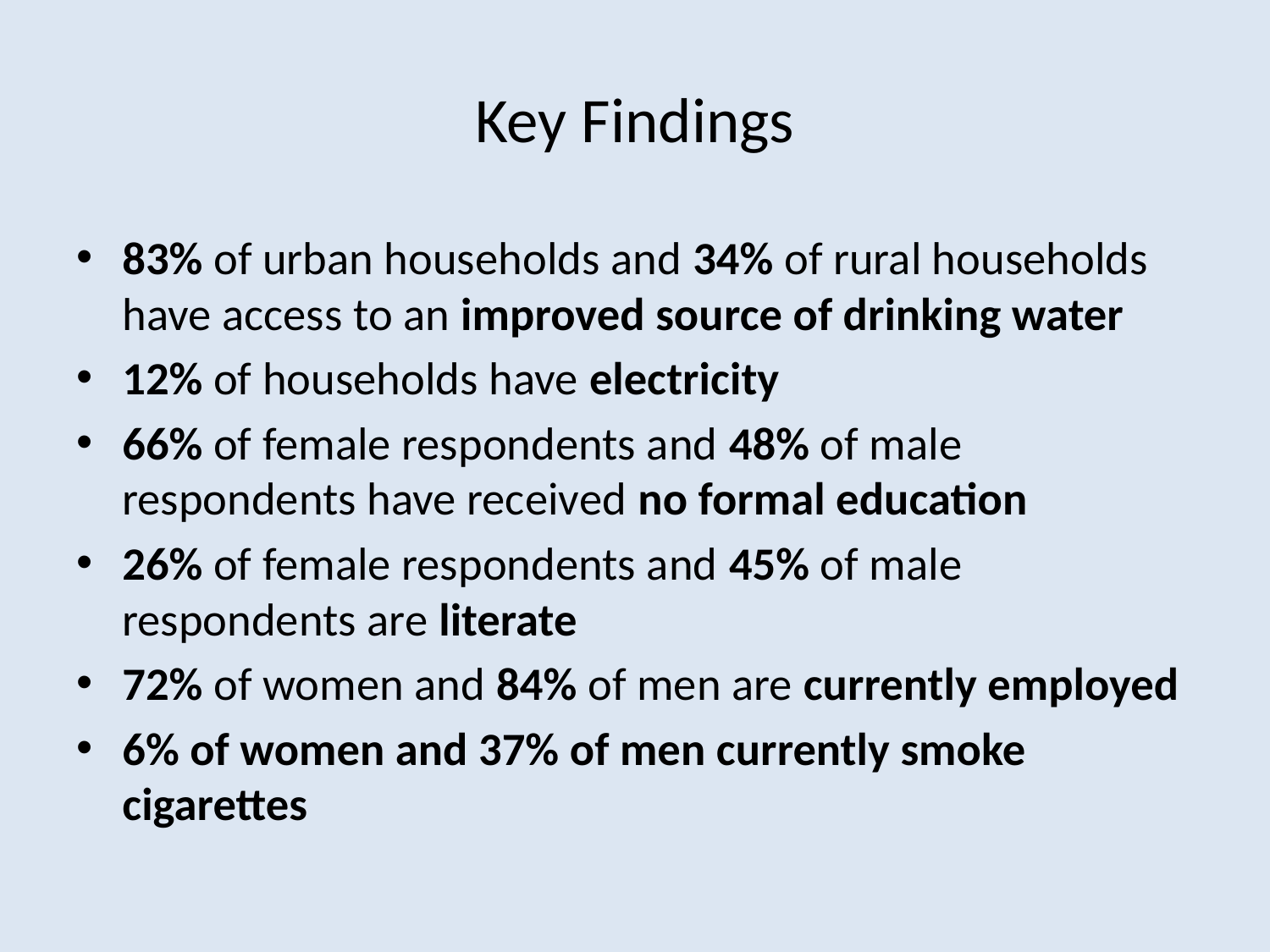

# Key Findings
83% of urban households and 34% of rural households have access to an improved source of drinking water
12% of households have electricity
66% of female respondents and 48% of male respondents have received no formal education
26% of female respondents and 45% of male respondents are literate
72% of women and 84% of men are currently employed
6% of women and 37% of men currently smoke cigarettes